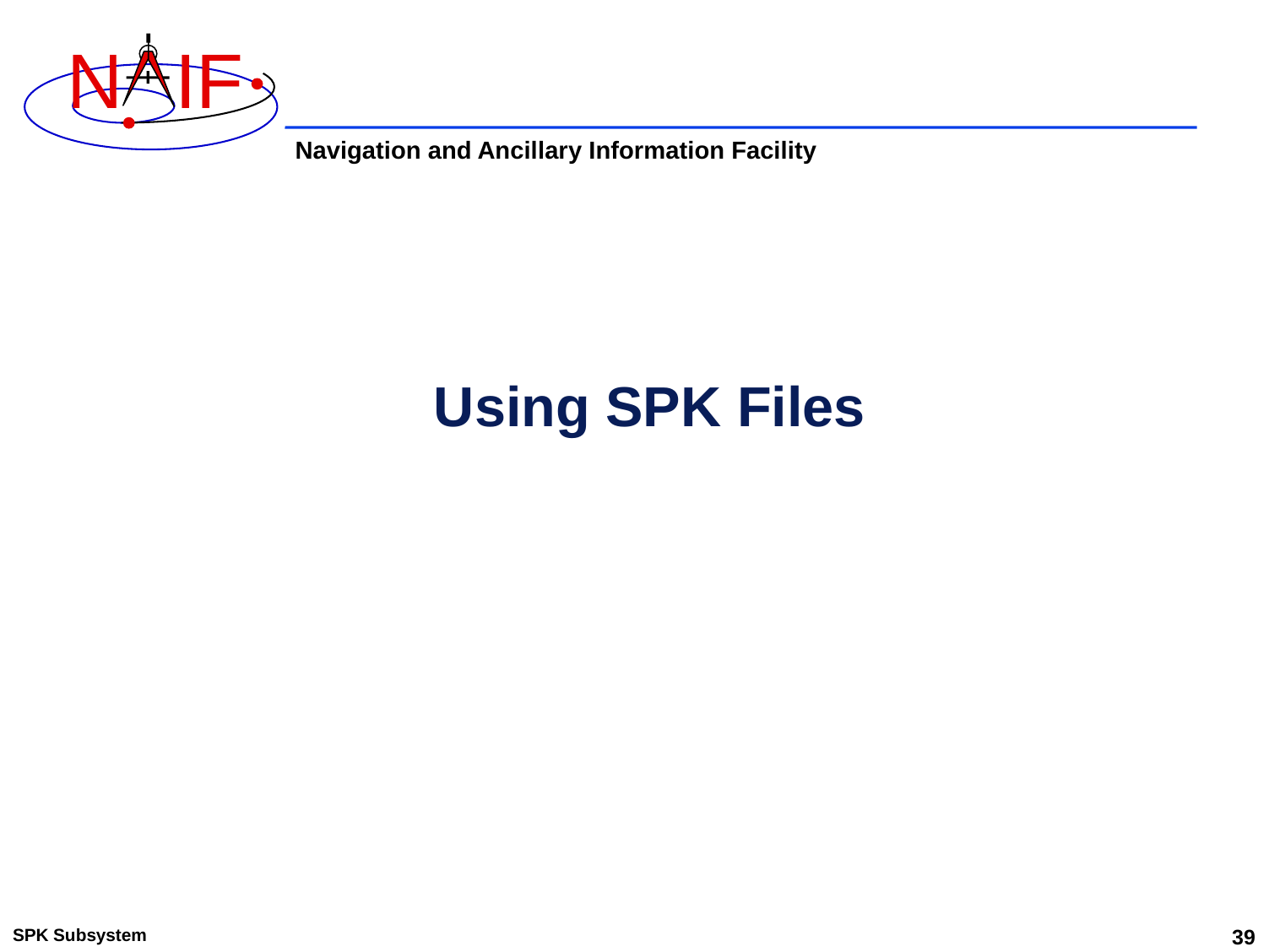

# Using SPK Files
SPK Subsystem
39